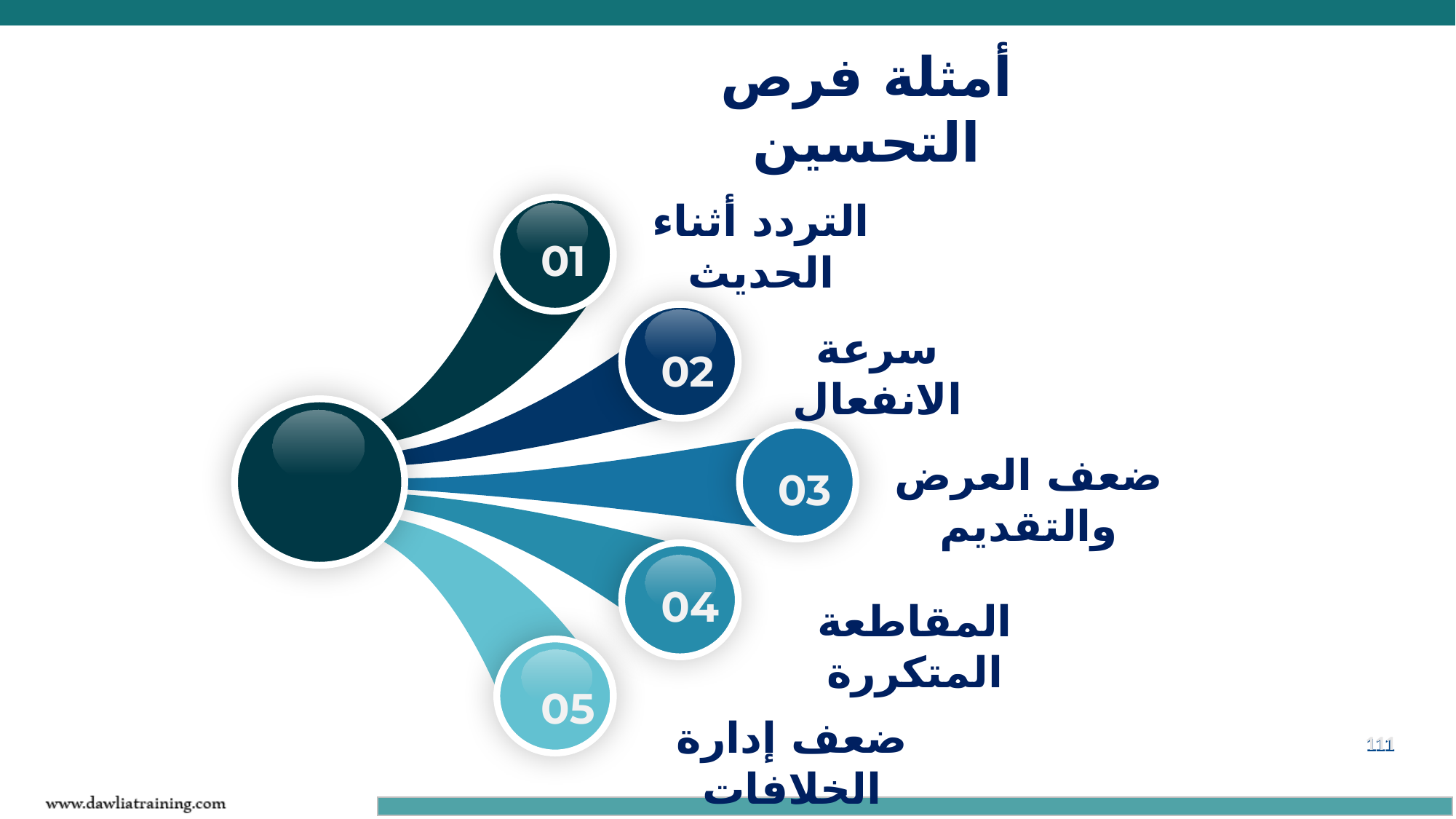

أمثلة فرص التحسين
التردد أثناء الحديث

01
سرعة الانفعال
02
ضعف العرض والتقديم
03
04
المقاطعة المتكررة
05
ضعف إدارة الخلافات
111